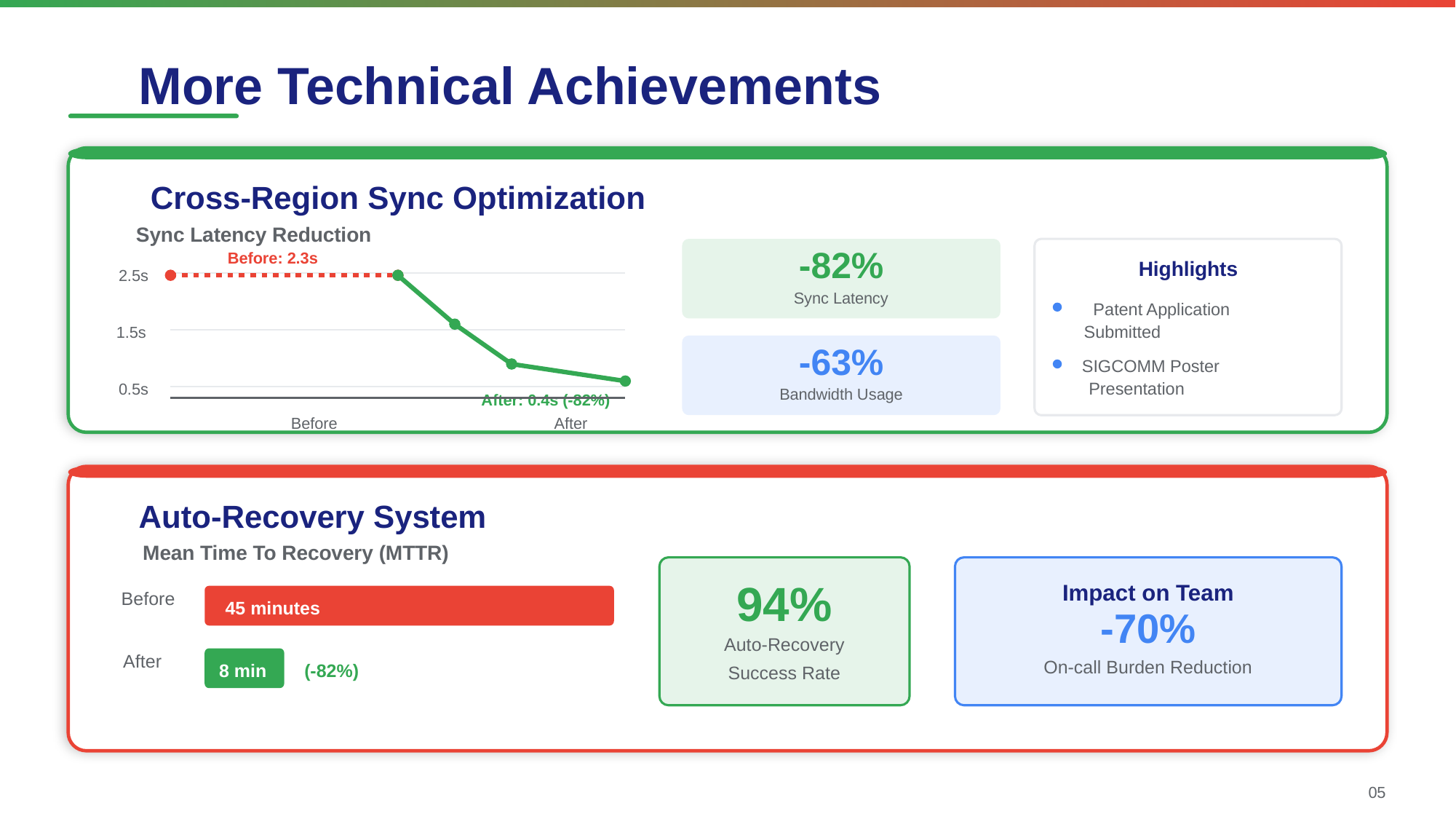

More Technical Achievements

Cross-Region Sync Optimization
Sync Latency Reduction
Before: 2.3s
2.5s

1.5s

0.5s

After: 0.4s (-82%)

Before
After

-82%
Sync Latency

-63%
Bandwidth Usage

Highlights
Patent Application

Submitted
SIGCOMM Poster

Presentation

Auto-Recovery System
Mean Time To Recovery (MTTR)

Before
45 minutes

After
8 min
(-82%)

94%
Auto-Recovery
Success Rate

Impact on Team
-70%
On-call Burden Reduction
05